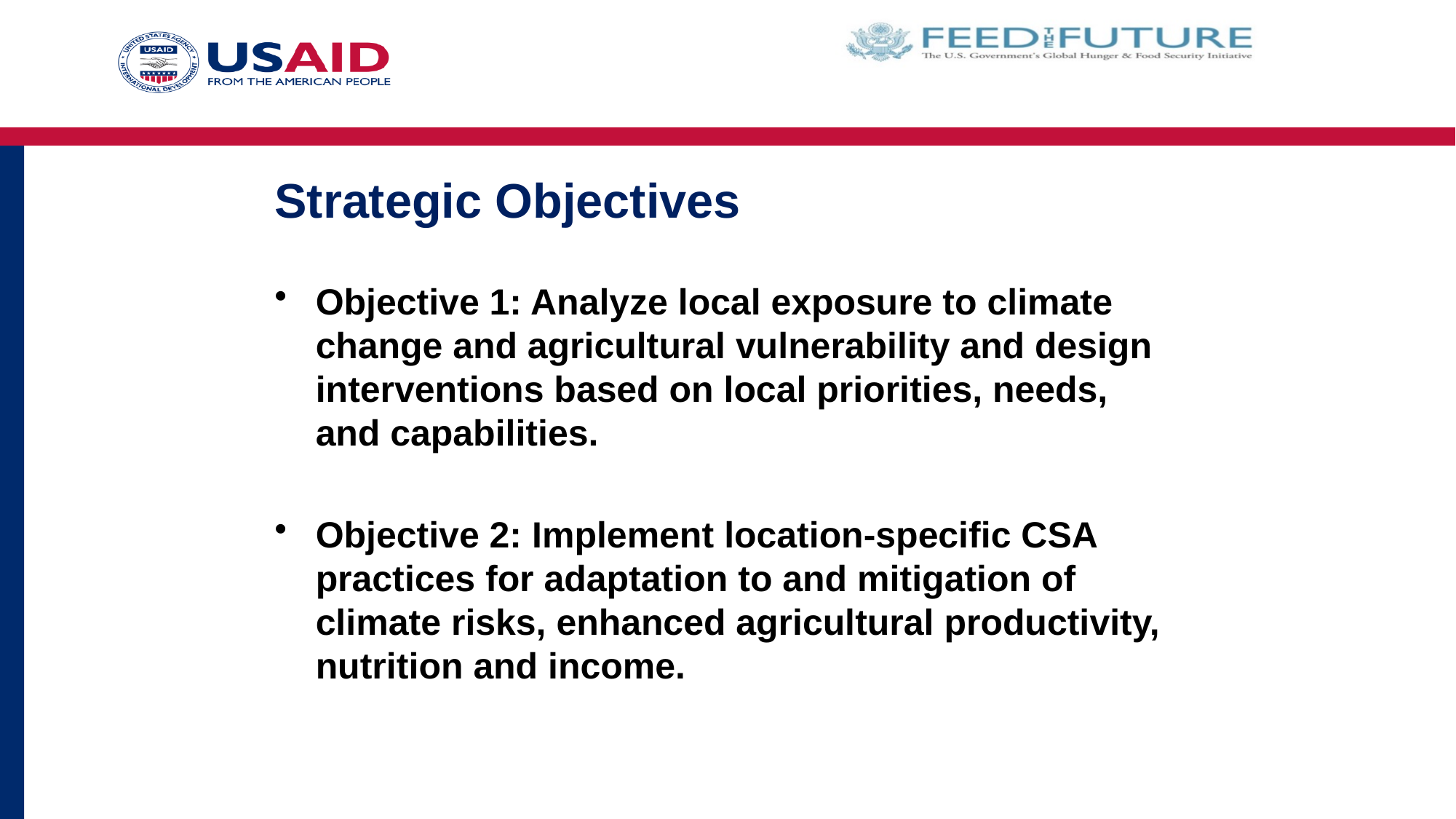

# Strategic Objectives
Objective 1: Analyze local exposure to climate change and agricultural vulnerability and design interventions based on local priorities, needs, and capabilities.

Objective 2: Implement location-specific CSA practices for adaptation to and mitigation of climate risks, enhanced agricultural productivity, nutrition and income.